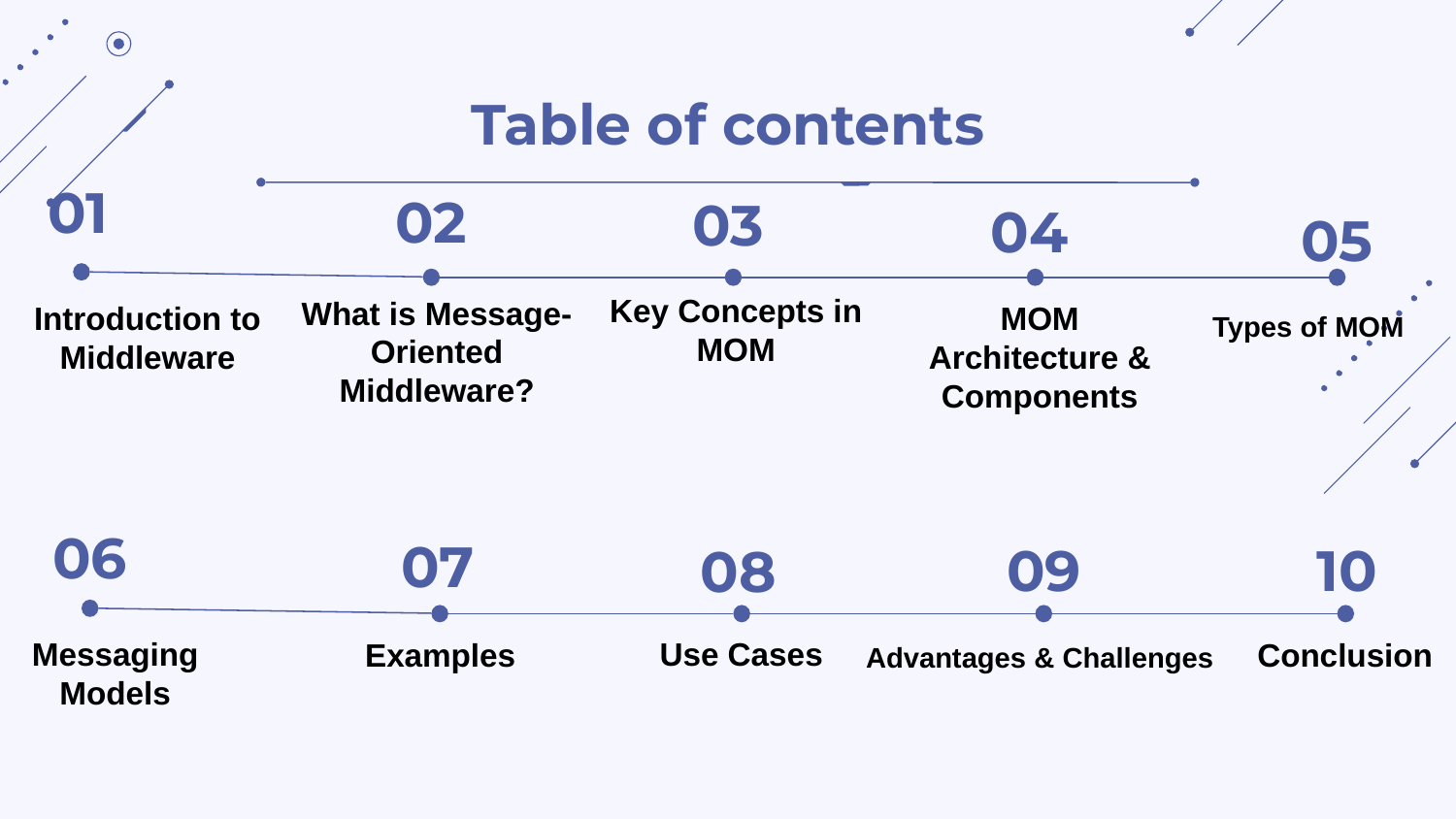

# Table of contents

01
02
03
04
05

Key Concepts in MOM
What is Message-Oriented Middleware?
MOM Architecture & Components
Introduction to Middleware
Types of MOM
06
07
09
10
08

Advantages & Challenges
Messaging Models
Use Cases
Examples
Conclusion